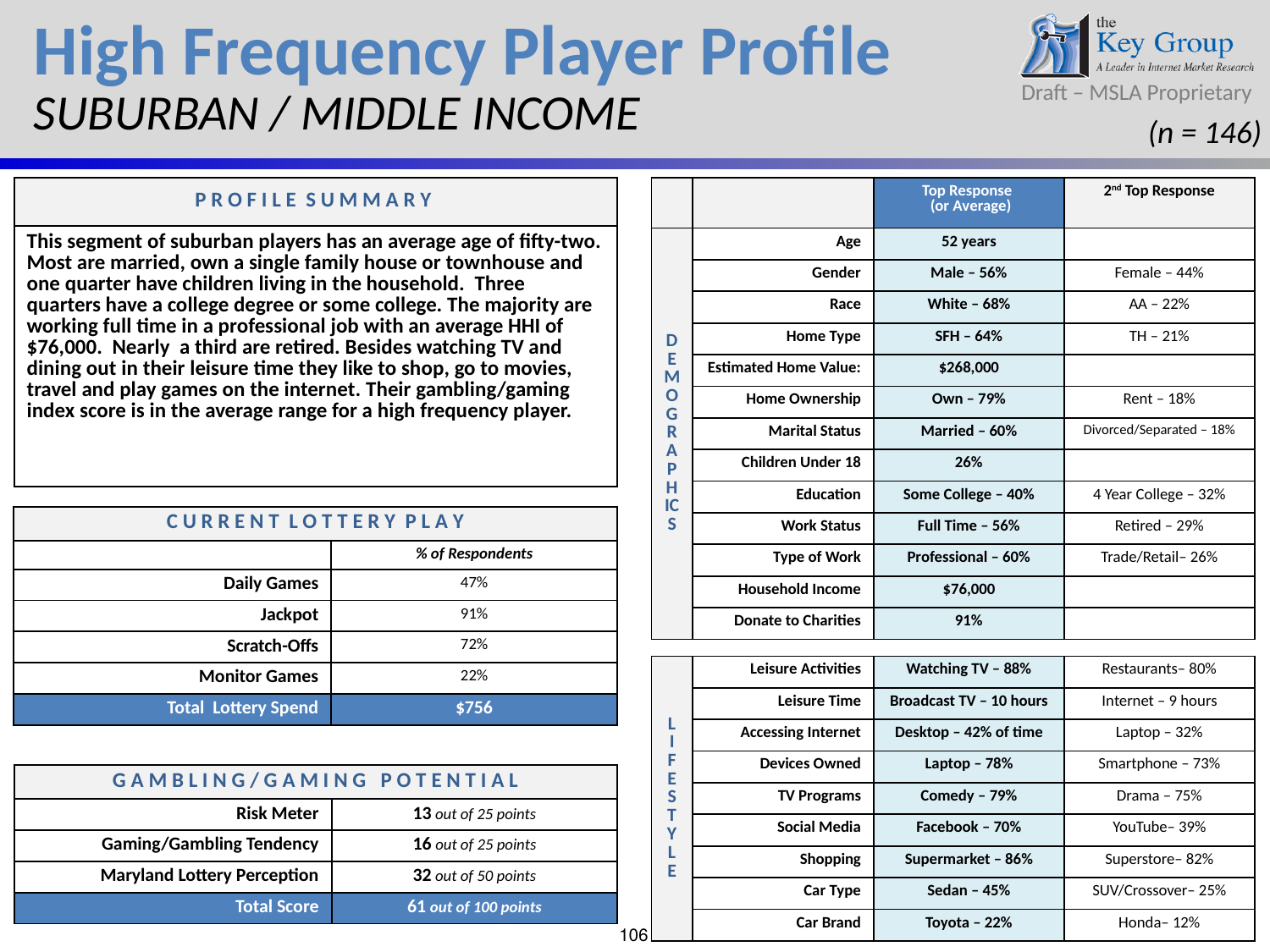

High Frequency Player Profile
SUBURBAN / MIDDLE INCOME
(n = 146)
| P R O F I L E S U M M A R Y |
| --- |
| This segment of suburban players has an average age of fifty-two. Most are married, own a single family house or townhouse and one quarter have children living in the household. Three quarters have a college degree or some college. The majority are working full time in a professional job with an average HHI of $76,000. Nearly a third are retired. Besides watching TV and dining out in their leisure time they like to shop, go to movies, travel and play games on the internet. Their gambling/gaming index score is in the average range for a high frequency player. |
|  |  | Top Response (or Average) | 2nd Top Response |
| --- | --- | --- | --- |
| DEMOGRAPHICS | Age | 52 years |  |
|  | Gender | Male – 56% | Female – 44% |
|  | Race | White – 68% | AA – 22% |
|  | Home Type | SFH – 64% | TH – 21% |
|  | Estimated Home Value: | $268,000 |  |
|  | Home Ownership | Own – 79% | Rent – 18% |
|  | Marital Status | Married – 60% | Divorced/Separated – 18% |
|  | Children Under 18 | 26% |  |
|  | Education | Some College – 40% | 4 Year College – 32% |
|  | Work Status | Full Time – 56% | Retired – 29% |
|  | Type of Work | Professional – 60% | Trade/Retail– 26% |
|  | Household Income | $76,000 |  |
|  | Donate to Charities | 91% |  |
|  |  |  |  |
| L I F E S TY L E | Leisure Activities | Watching TV – 88% | Restaurants– 80% |
|  | Leisure Time | Broadcast TV – 10 hours | Internet – 9 hours |
|  | Accessing Internet | Desktop – 42% of time | Laptop – 32% |
|  | Devices Owned | Laptop – 78% | Smartphone – 73% |
|  | TV Programs | Comedy – 79% | Drama – 75% |
|  | Social Media | Facebook – 70% | YouTube– 39% |
|  | Shopping | Supermarket – 86% | Superstore– 82% |
|  | Car Type | Sedan – 45% | SUV/Crossover– 25% |
|  | Car Brand | Toyota – 22% | Honda– 12% |
| C U R R E N T L O T T E R Y P L A Y |  |
| --- | --- |
|  | % of Respondents |
| Daily Games | 47% |
| Jackpot | 91% |
| Scratch-Offs | 72% |
| Monitor Games | 22% |
| Total Lottery Spend | $756 |
| G A M B L I N G / G A M I N G P O T E N T I A L |  |
| --- | --- |
| Risk Meter | 13 out of 25 points |
| Gaming/Gambling Tendency | 16 out of 25 points |
| Maryland Lottery Perception | 32 out of 50 points |
| Total Score | 61 out of 100 points |